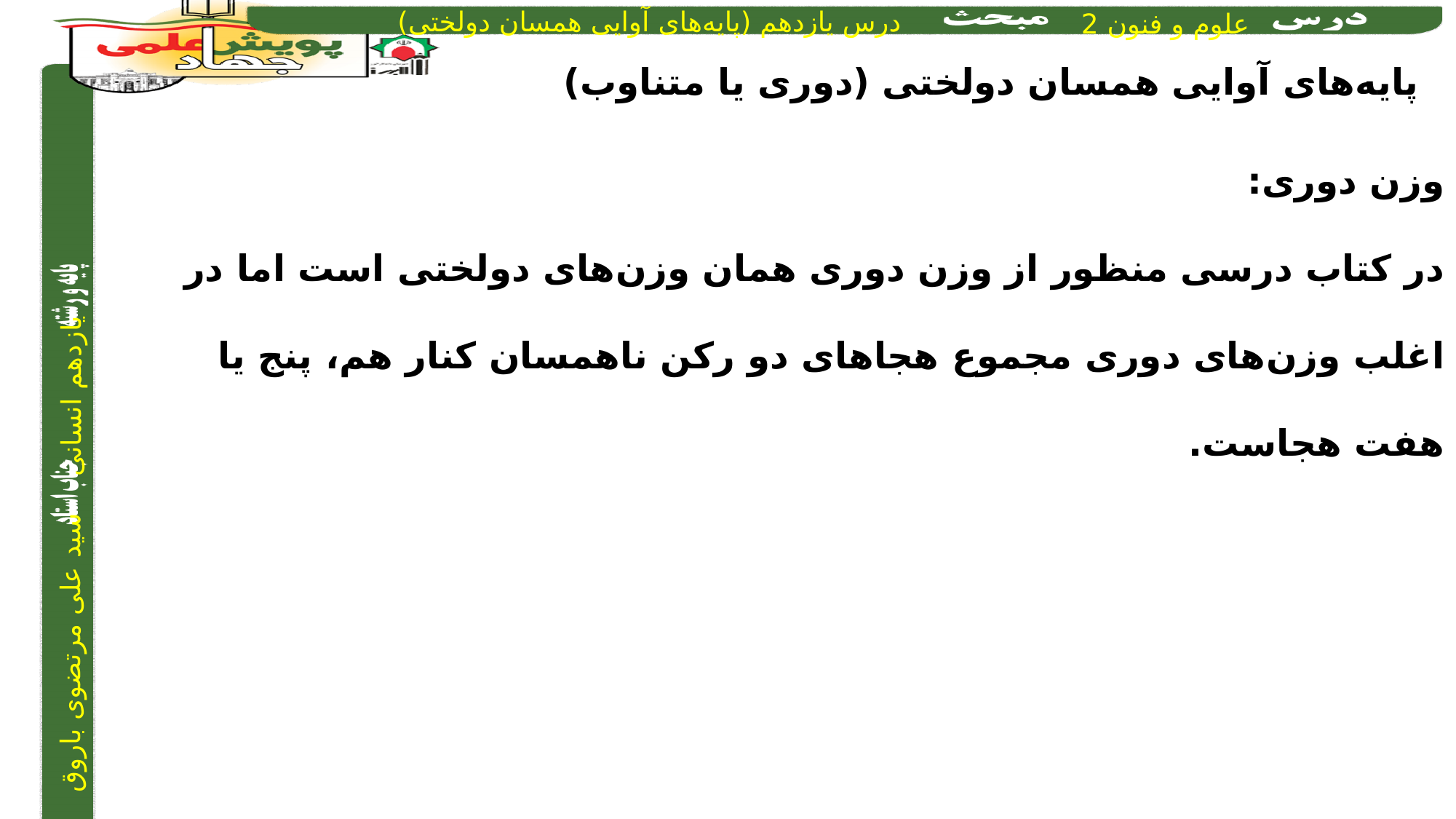

پایه‌های آوایی همسان دولختی (دوری یا متناوب)
وزن دوری:
در کتاب درسی منظور از وزن دوری همان وزن‌های دولختی است اما در اغلب وزن‌های دوری مجموع هجاهای دو رکن ناهمسان کنار هم، پنج یا هفت هجاست.